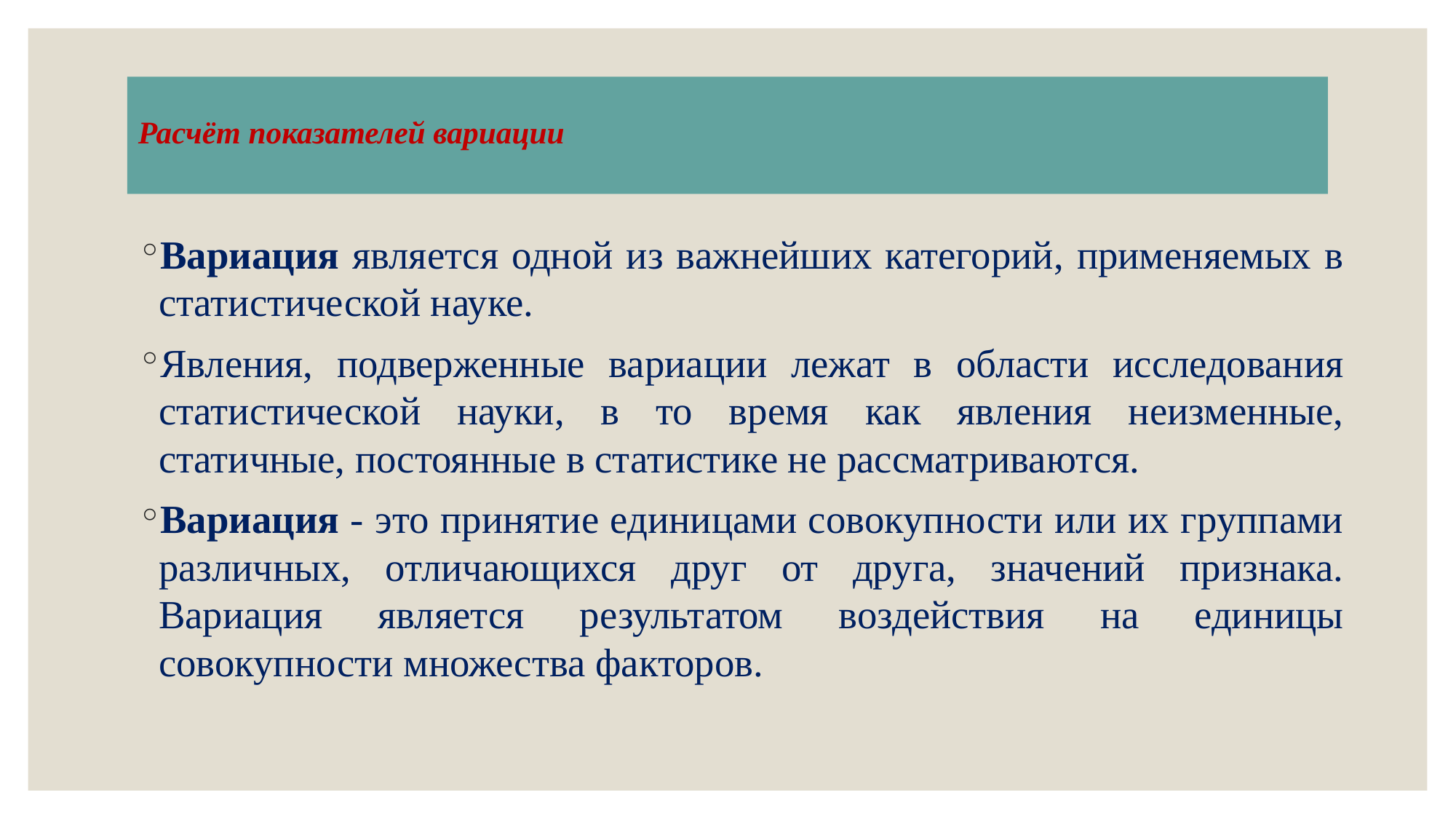

# Расчёт показателей вариации
Вариация является одной из важнейших категорий, применяемых в статистической науке.
Явления, подверженные вариации лежат в области исследования статистической науки, в то время как явления неизменные, статичные, постоянные в статистике не рассматриваются.
Вариация - это принятие единицами совокупности или их группами различных, отличающихся друг от друга, значений признака. Вариация является результатом воздействия на единицы совокупности множества факторов.